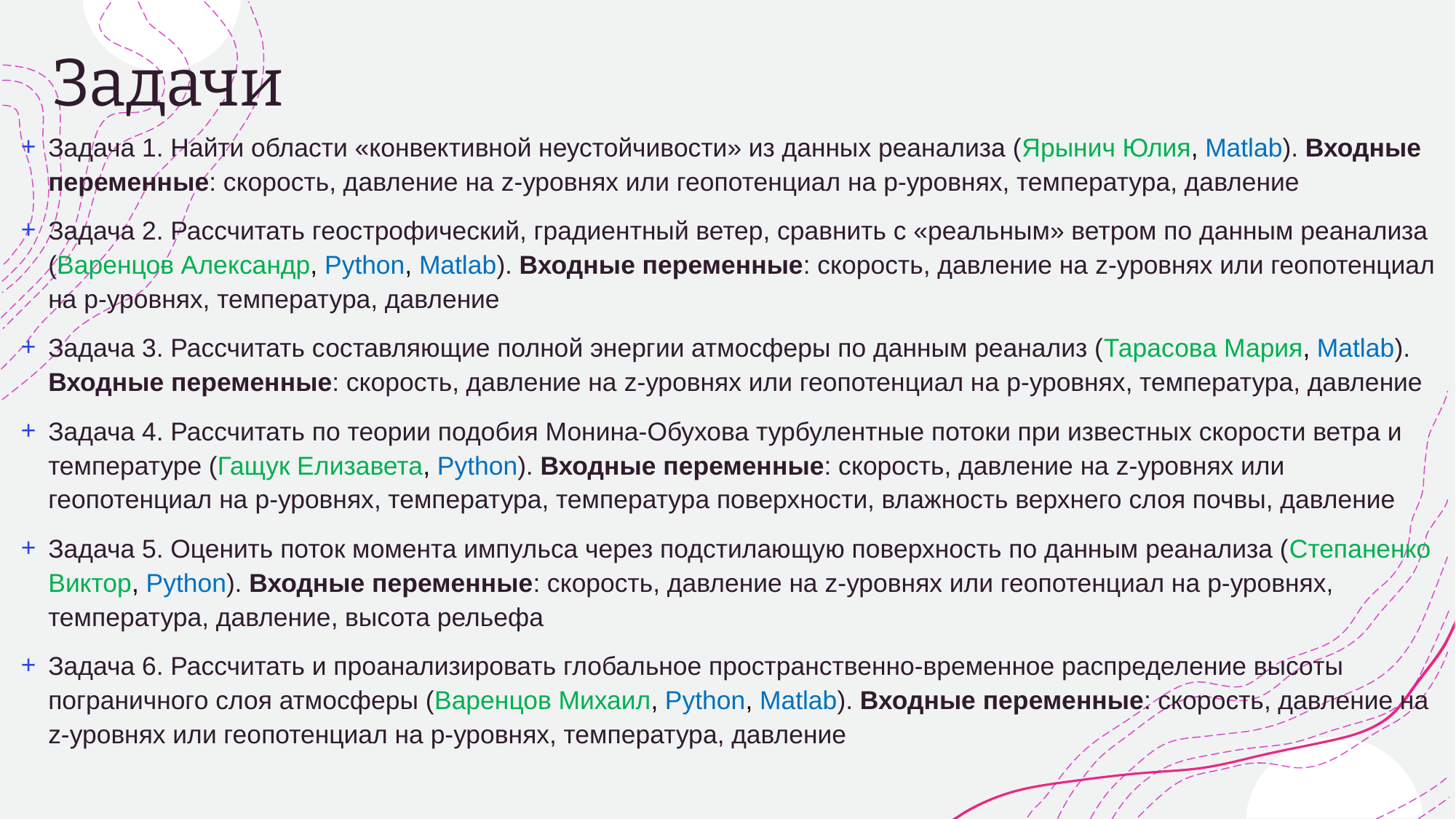

# Задачи
Задача 1. Найти области «конвективной неустойчивости» из данных реанализа (Ярынич Юлия, Matlab). Входные переменные: скорость, давление на z-уровнях или геопотенциал на p-уровнях, температура, давление
Задача 2. Рассчитать геострофический, градиентный ветер, сравнить с «реальным» ветром по данным реанализа (Варенцов Александр, Python, Matlab). Входные переменные: скорость, давление на z-уровнях или геопотенциал на p-уровнях, температура, давление
Задача 3. Рассчитать составляющие полной энергии атмосферы по данным реанализ (Тарасова Мария, Matlab). Входные переменные: скорость, давление на z-уровнях или геопотенциал на p-уровнях, температура, давление
Задача 4. Рассчитать по теории подобия Монина-Обухова турбулентные потоки при известных скорости ветра и температуре (Гащук Елизавета, Python). Входные переменные: скорость, давление на z-уровнях или геопотенциал на p-уровнях, температура, температура поверхности, влажность верхнего слоя почвы, давление
Задача 5. Оценить поток момента импульса через подстилающую поверхность по данным реанализа (Степаненко Виктор, Python). Входные переменные: скорость, давление на z-уровнях или геопотенциал на p-уровнях, температура, давление, высота рельефа
Задача 6. Рассчитать и проанализировать глобальное пространственно-временное распределение высоты пограничного слоя атмосферы (Варенцов Михаил, Python, Matlab). Входные переменные: скорость, давление на z-уровнях или геопотенциал на p-уровнях, температура, давление